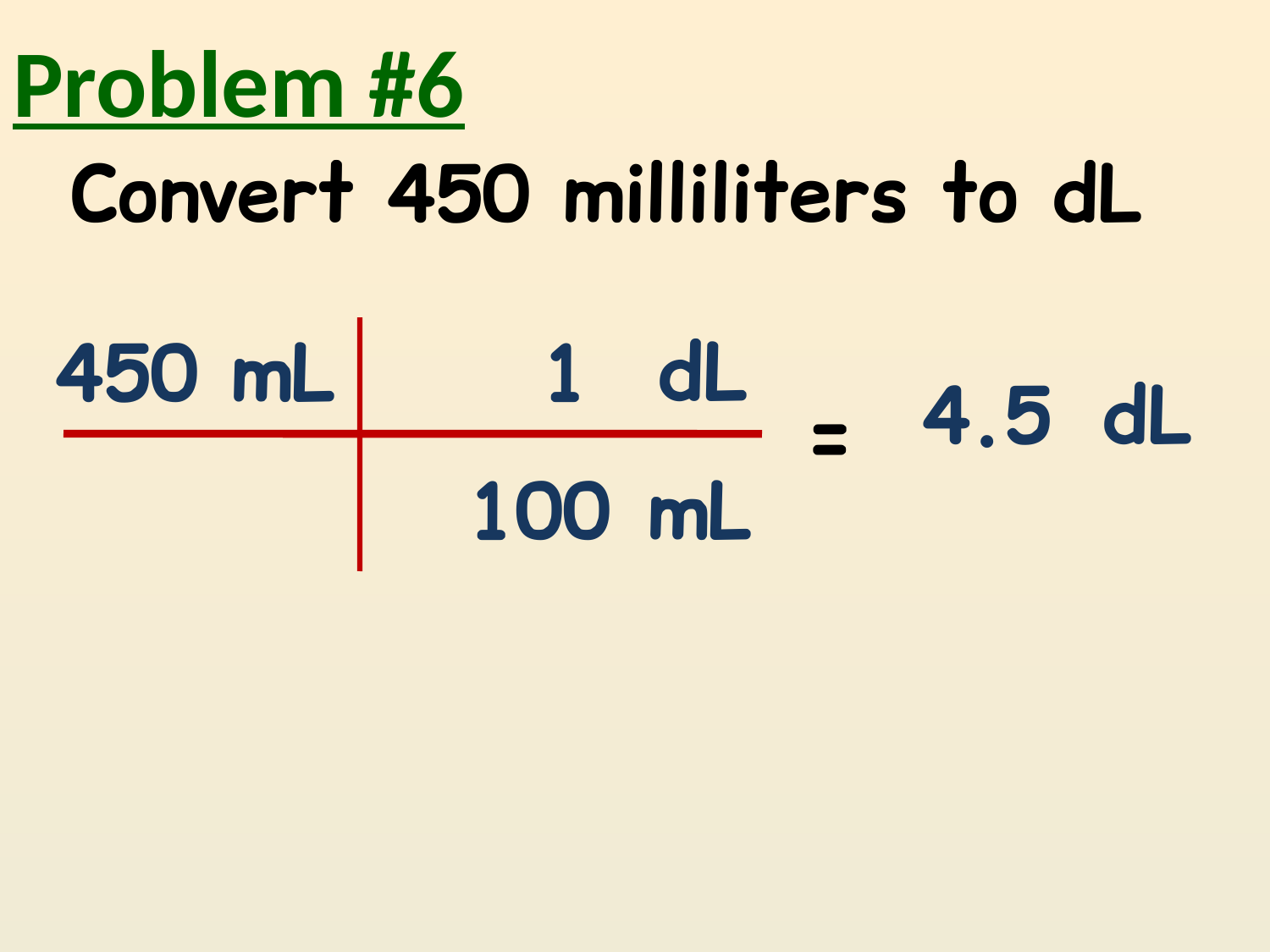

# Problem #6
Convert 450 milliliters to dL
dL
450 mL
1
4.5
dL
=
100
mL